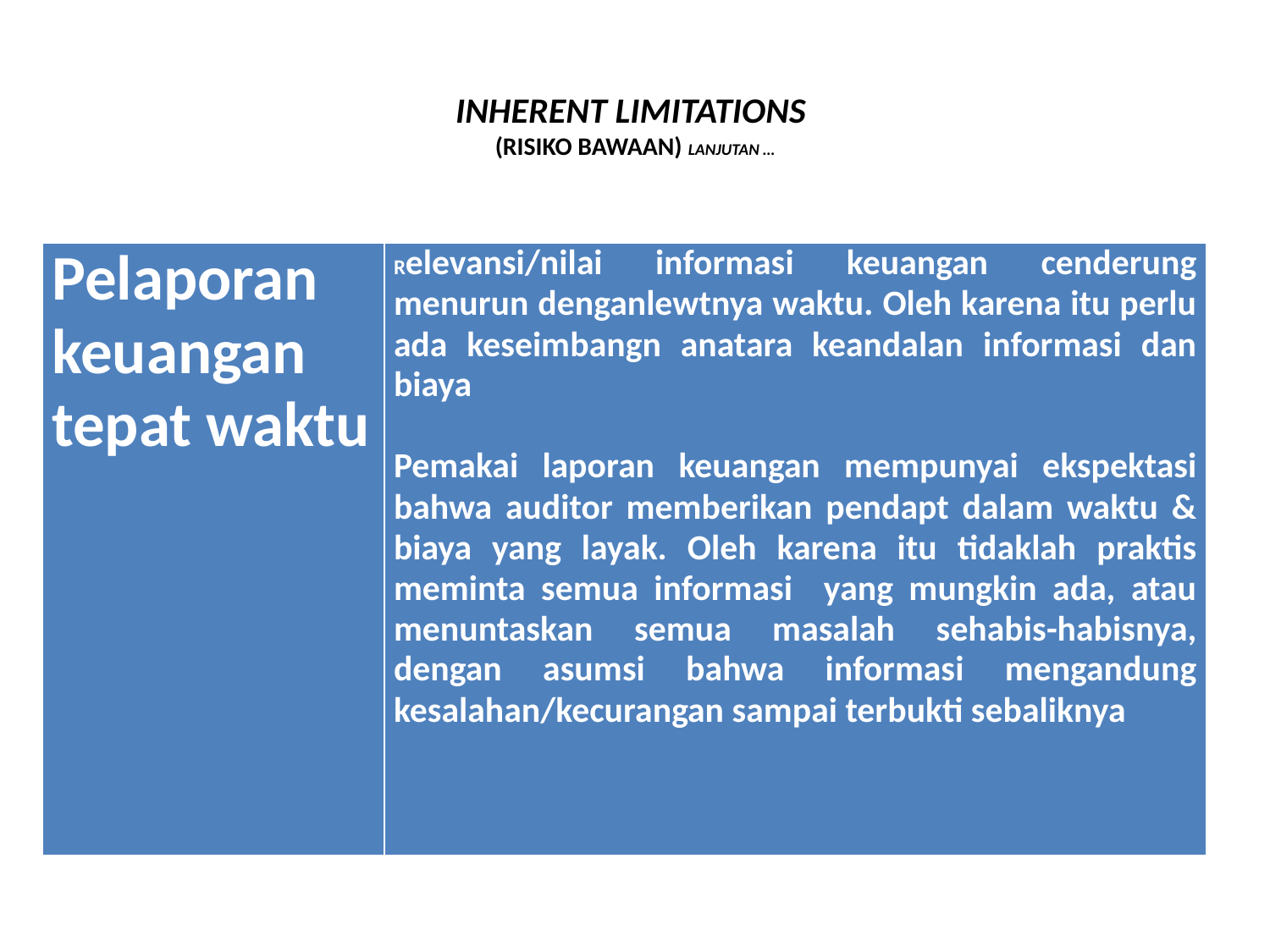

# INHERENT LIMITATIONS (RISIKO BAWAAN) LANJUTAN …
| Pelaporan keuangan tepat waktu | Relevansi/nilai informasi keuangan cenderung menurun denganlewtnya waktu. Oleh karena itu perlu ada keseimbangn anatara keandalan informasi dan biaya   Pemakai laporan keuangan mempunyai ekspektasi bahwa auditor memberikan pendapt dalam waktu & biaya yang layak. Oleh karena itu tidaklah praktis meminta semua informasi yang mungkin ada, atau menuntaskan semua masalah sehabis-habisnya, dengan asumsi bahwa informasi mengandung kesalahan/kecurangan sampai terbukti sebaliknya |
| --- | --- |